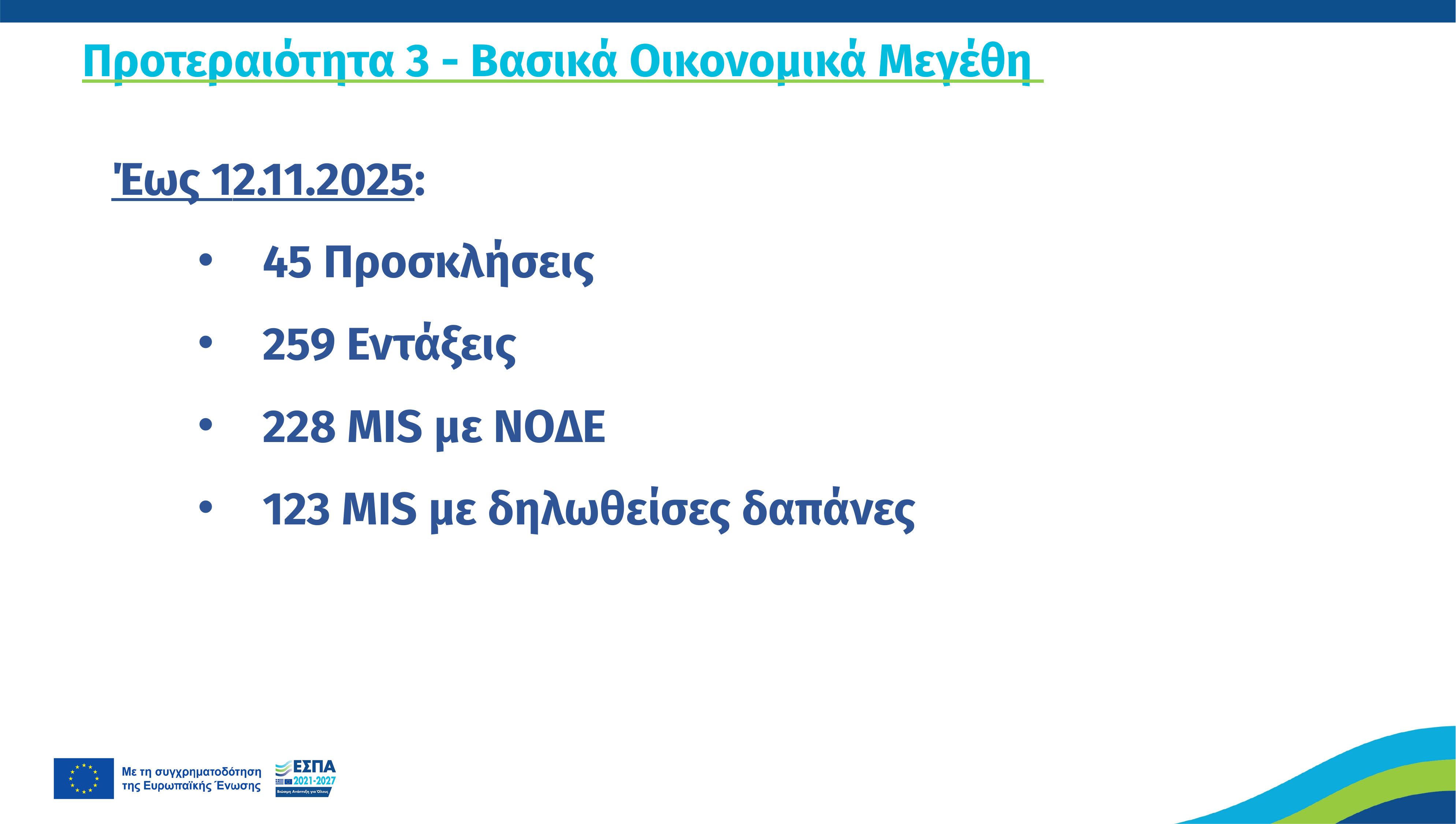

Προτεραιότητα 3 - Βασικά Οικονομικά Μεγέθη
Έως 12.11.2025:
45 Προσκλήσεις
259 Εντάξεις
228 MIS με ΝΟΔΕ
123 MIS με δηλωθείσες δαπάνες